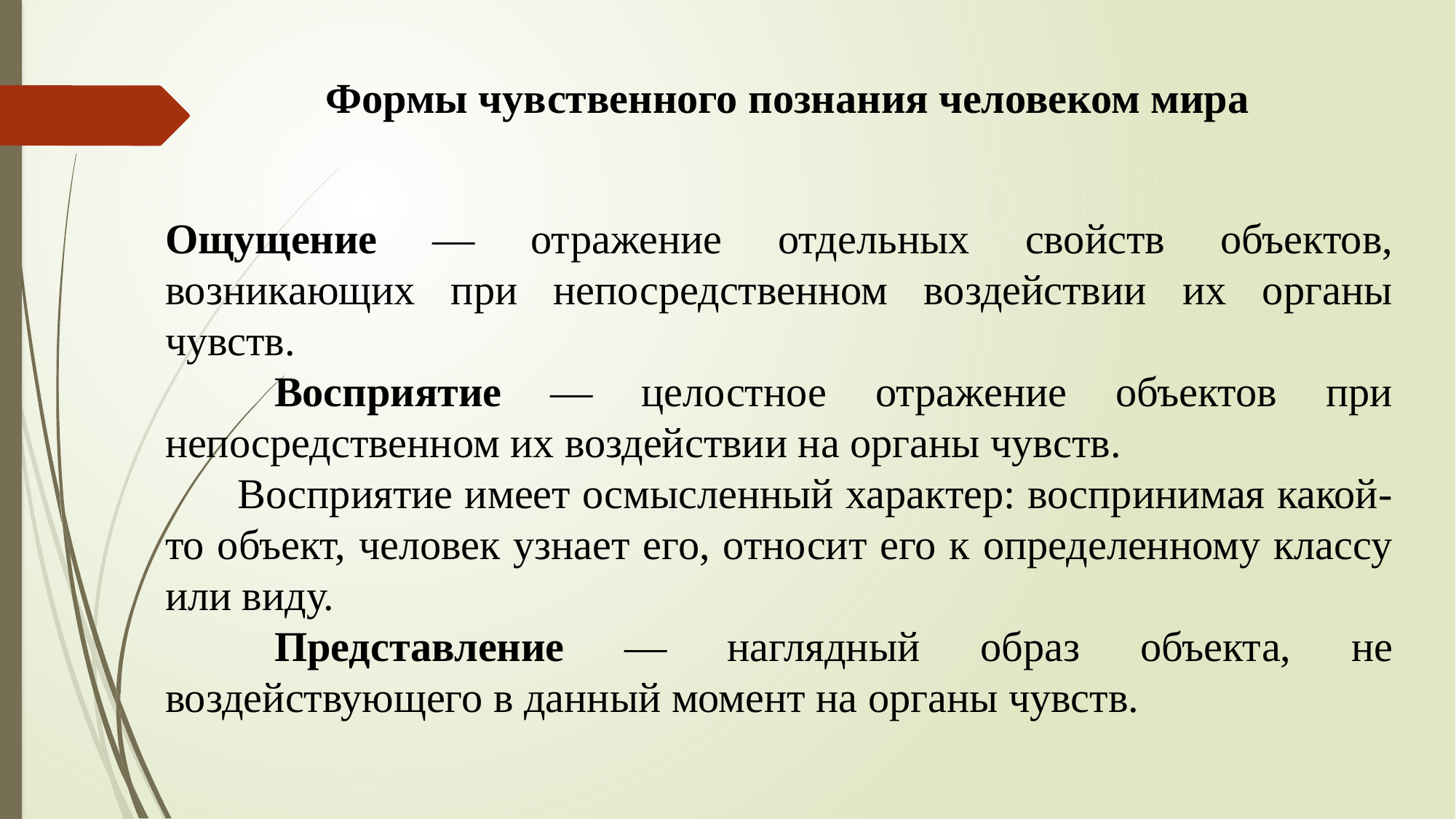

Формы чувственного познания человеком мира
Ощущение — отражение отдельных свойств объектов, возникающих при непосредственном воздействии их органы чувств.
	Восприятие — целостное отражение объектов при непосредственном их воздействии на органы чувств.
      Восприятие имеет осмысленный характер: воспринимая какой-то объект, человек узнает его, относит его к определенному классу или виду.
	Представление — наглядный образ объекта, не воздействующего в данный момент на органы чувств.